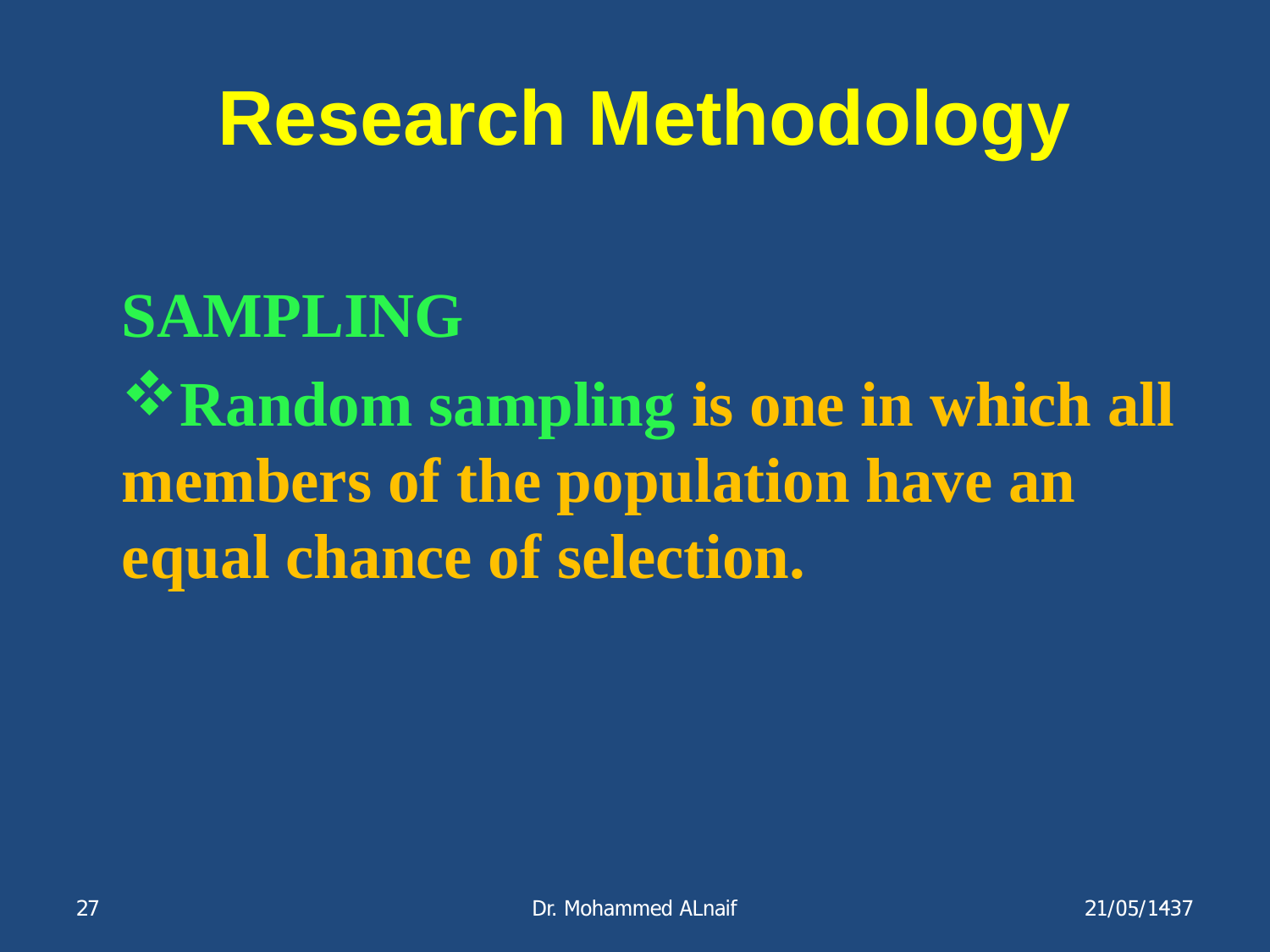

# Research Methodology
SAMPLING
Random sampling is one in which all members of the population have an equal chance of selection.
27
Dr. Mohammed ALnaif
21/05/1437